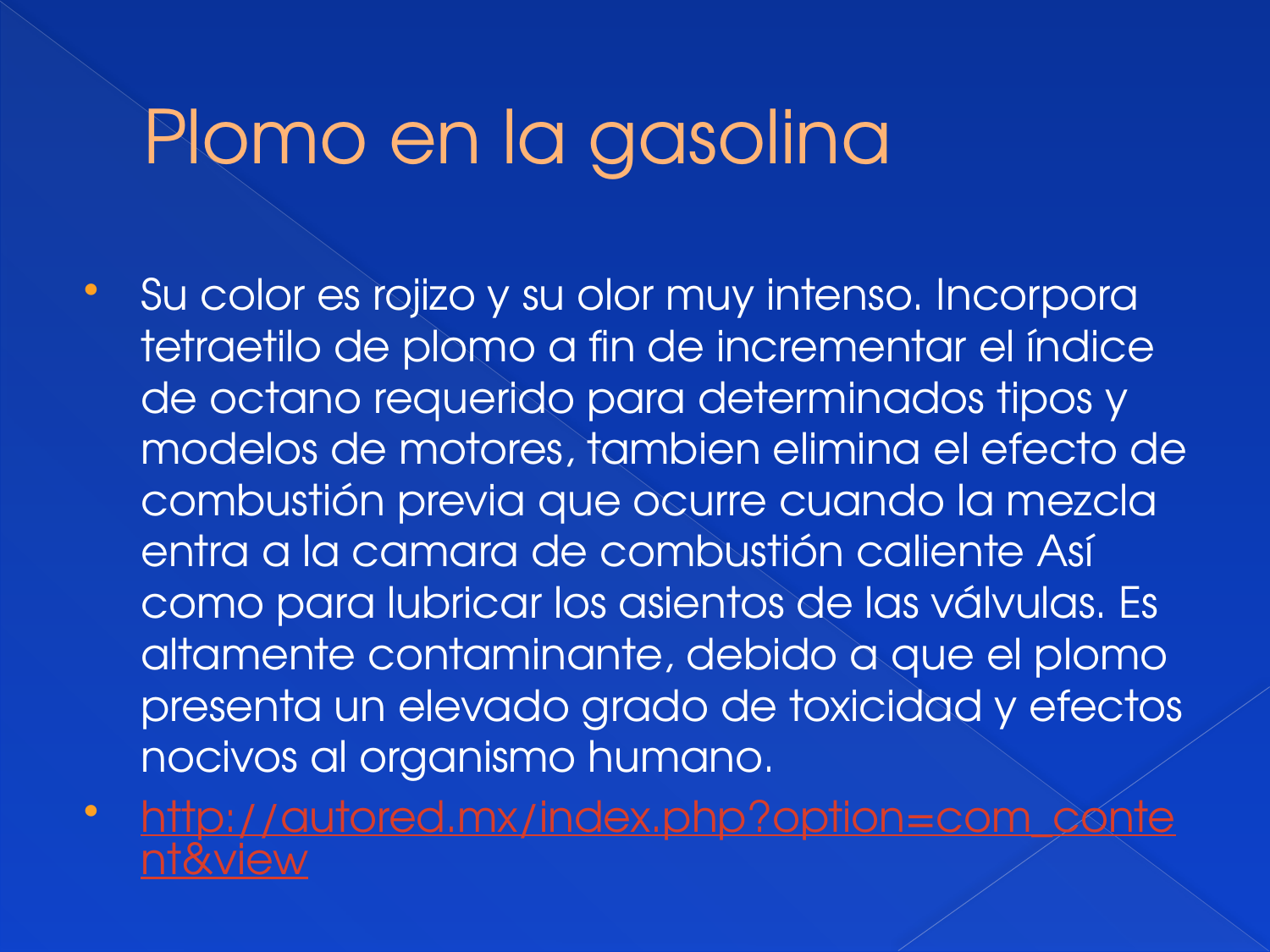

# Plomo en la gasolina
Su color es rojizo y su olor muy intenso. Incorpora tetraetilo de plomo a fin de incrementar el índice de octano requerido para determinados tipos y modelos de motores, tambien elimina el efecto de combustión previa que ocurre cuando la mezcla entra a la camara de combustión caliente Así como para lubricar los asientos de las válvulas. Es altamente contaminante, debido a que el plomo presenta un elevado grado de toxicidad y efectos nocivos al organismo humano.
http://autored.mx/index.php?option=com_content&view